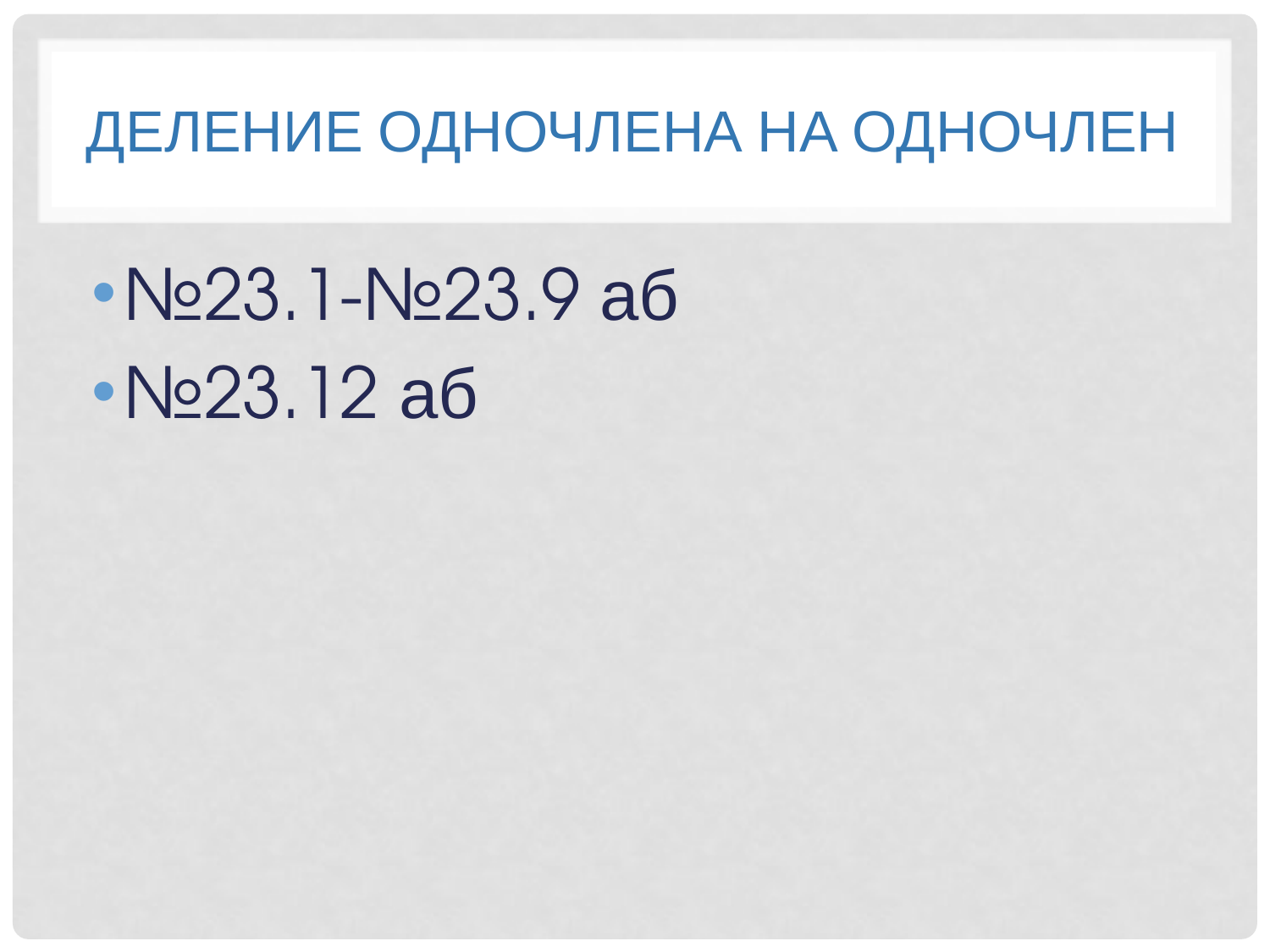

# Деление одночлена на одночлен
№23.1-№23.9 аб
№23.12 аб